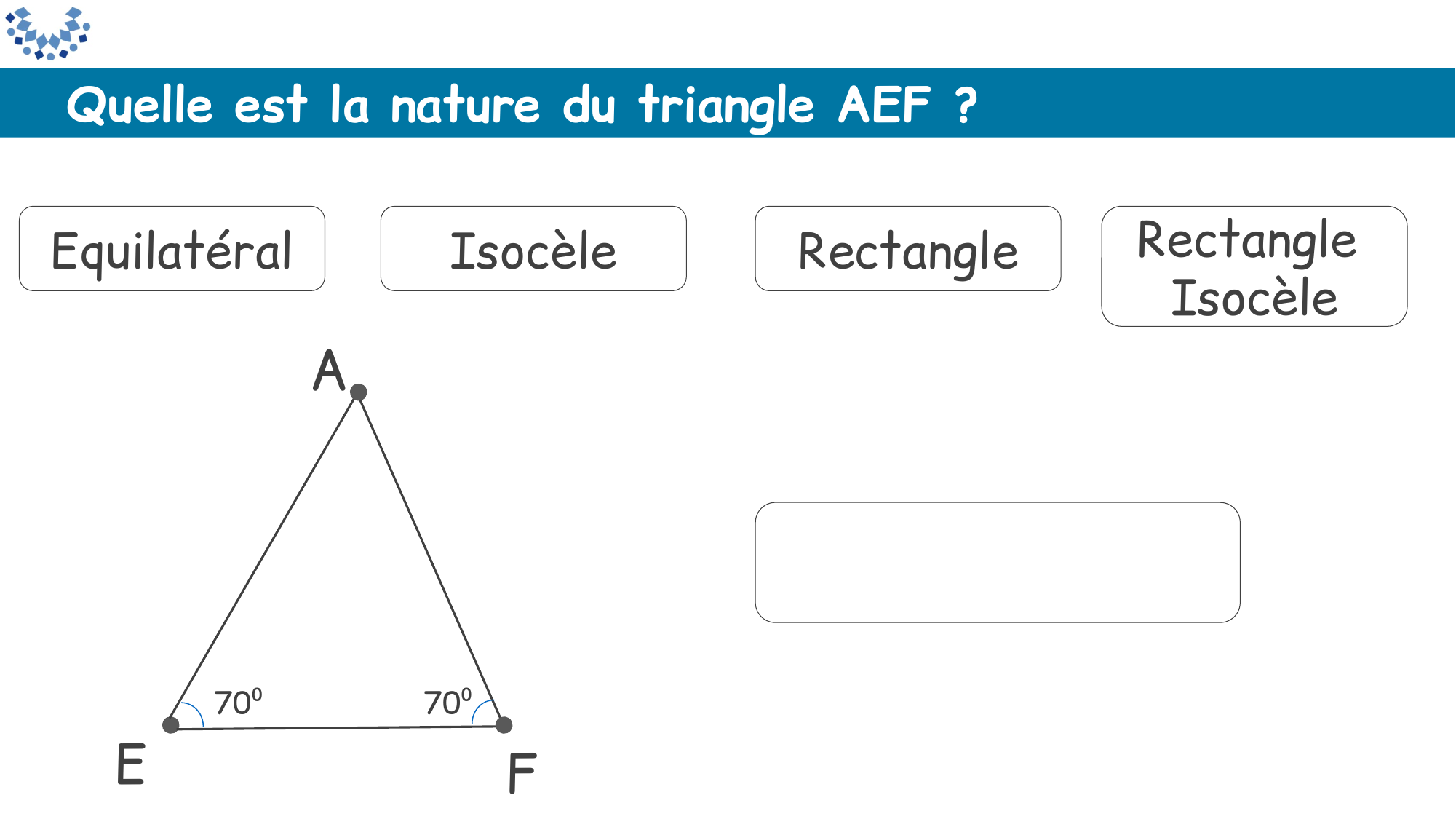

Quelle est la nature du triangle AEF ?
Equilatéral
Isocèle
Rectangle
Rectangle  Isocèle
A

Isocèle
70⁰
70⁰

E
F